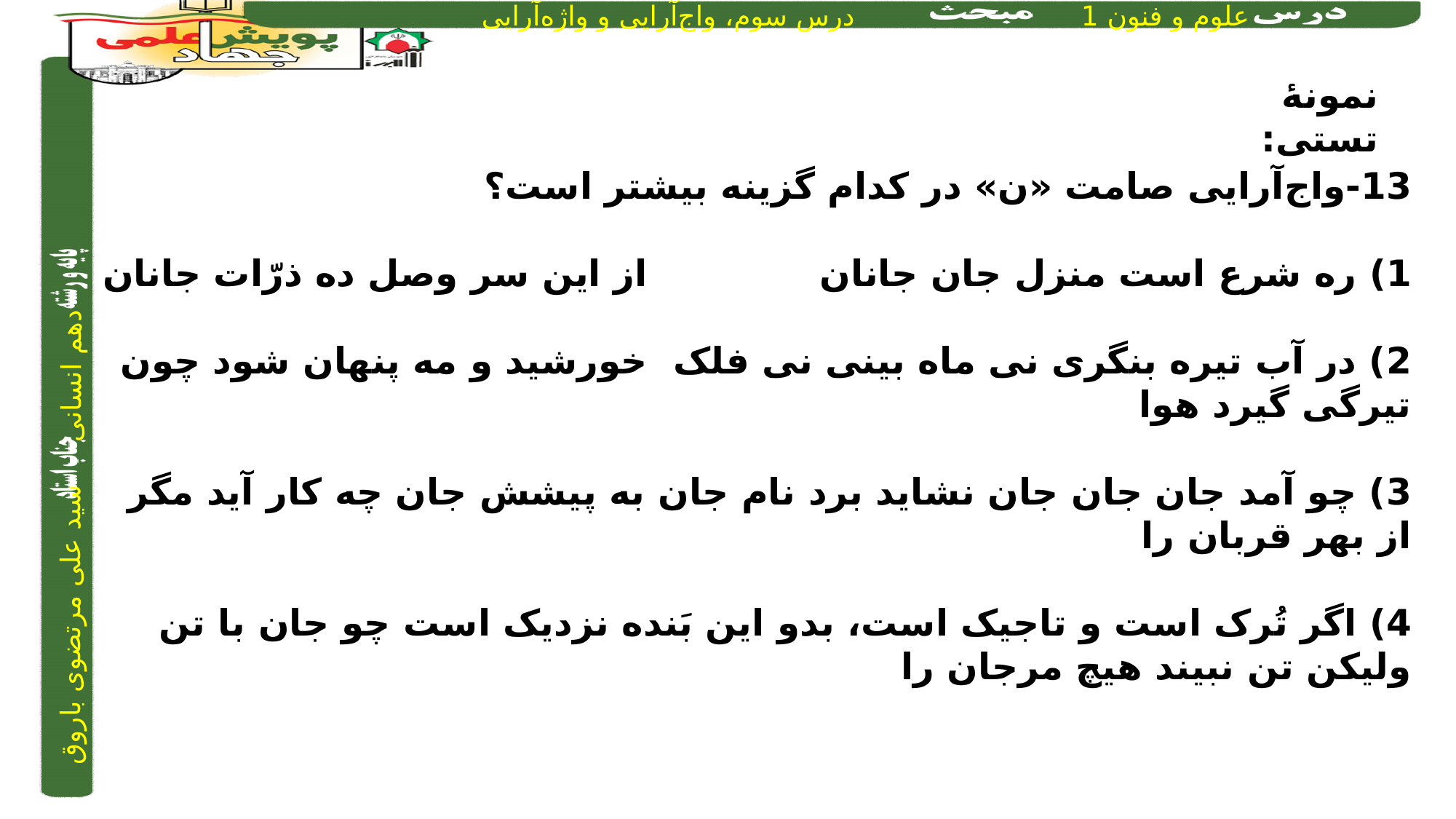

نمونۀ تستی:
13-واج‌آرایی صامت «ن» در کدام گزینه بیشتر است؟

1) ره شرع است منزل جان جانان 			از این سر وصل ده ذرّات جانان

2) در آب تیره بنگری نی ماه بینی نی فلک 		خورشید و مه پنهان شود چون تیرگی گیرد هوا

3) چو آمد جان جان جان نشاید برد نام جان 	به پیشش جان چه کار آید مگر از بهر قربان را

4) اگر تُرک است و تاجیک است، بدو این بَنده نزدیک است 	چو جان با تن ولیکن تن نبیند هیچ مرجان را

4